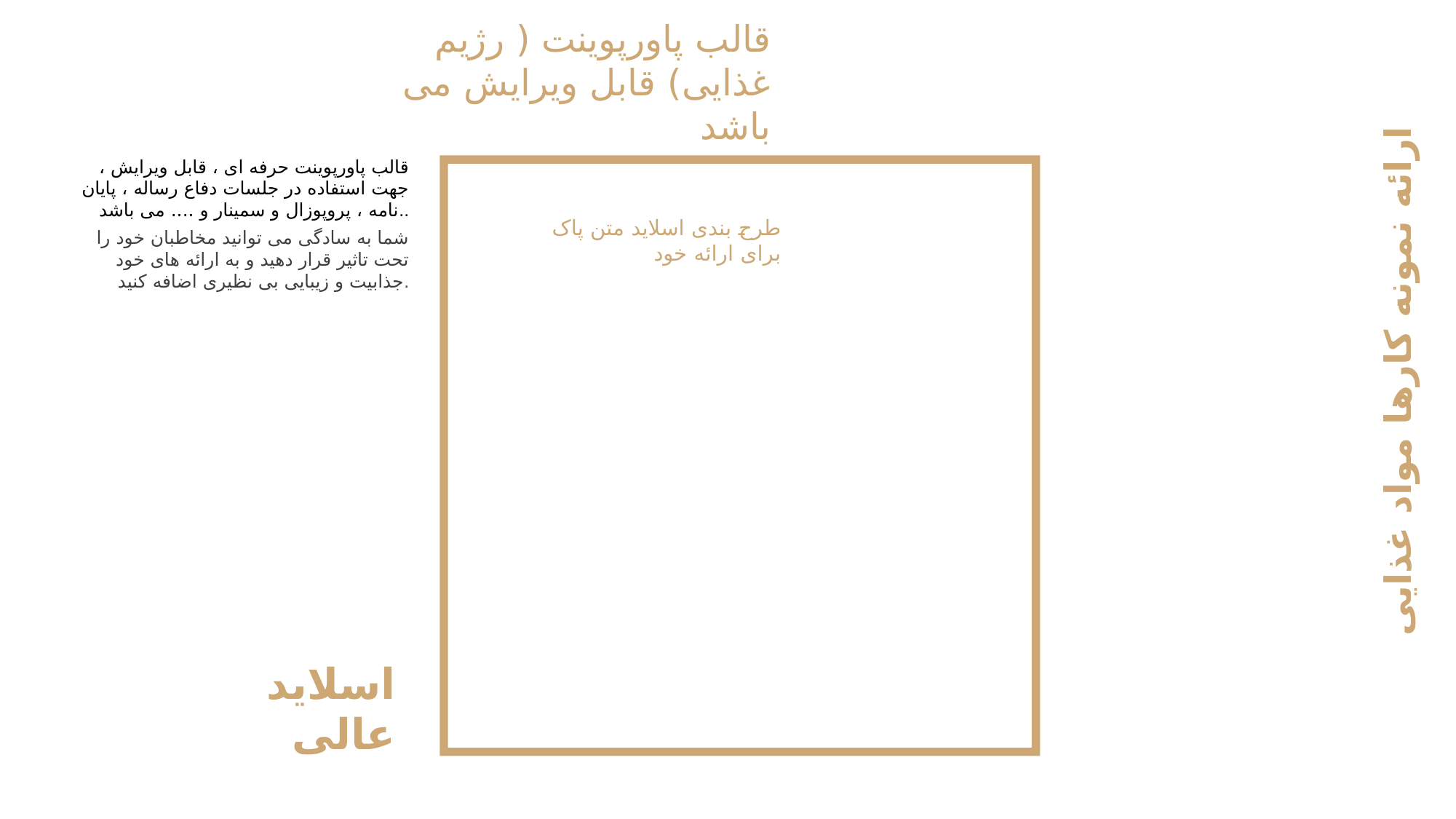

قالب پاورپوینت ( رژیم غذایی) قابل ویرایش می باشد

قالب پاورپوينت حرفه ای ، قابل ویرایش ، جهت استفاده در جلسات دفاع رساله ، پایان نامه ، پروپوزال و سمینار و .... می باشد..
شما به سادگی می توانید مخاطبان خود را تحت تاثیر قرار دهید و به ارائه های خود جذابیت و زیبایی بی نظیری اضافه کنید.
طرح بندی اسلاید متن پاک برای ارائه خود

ارائه نمونه کارها مواد غذایی
اسلاید
عالی